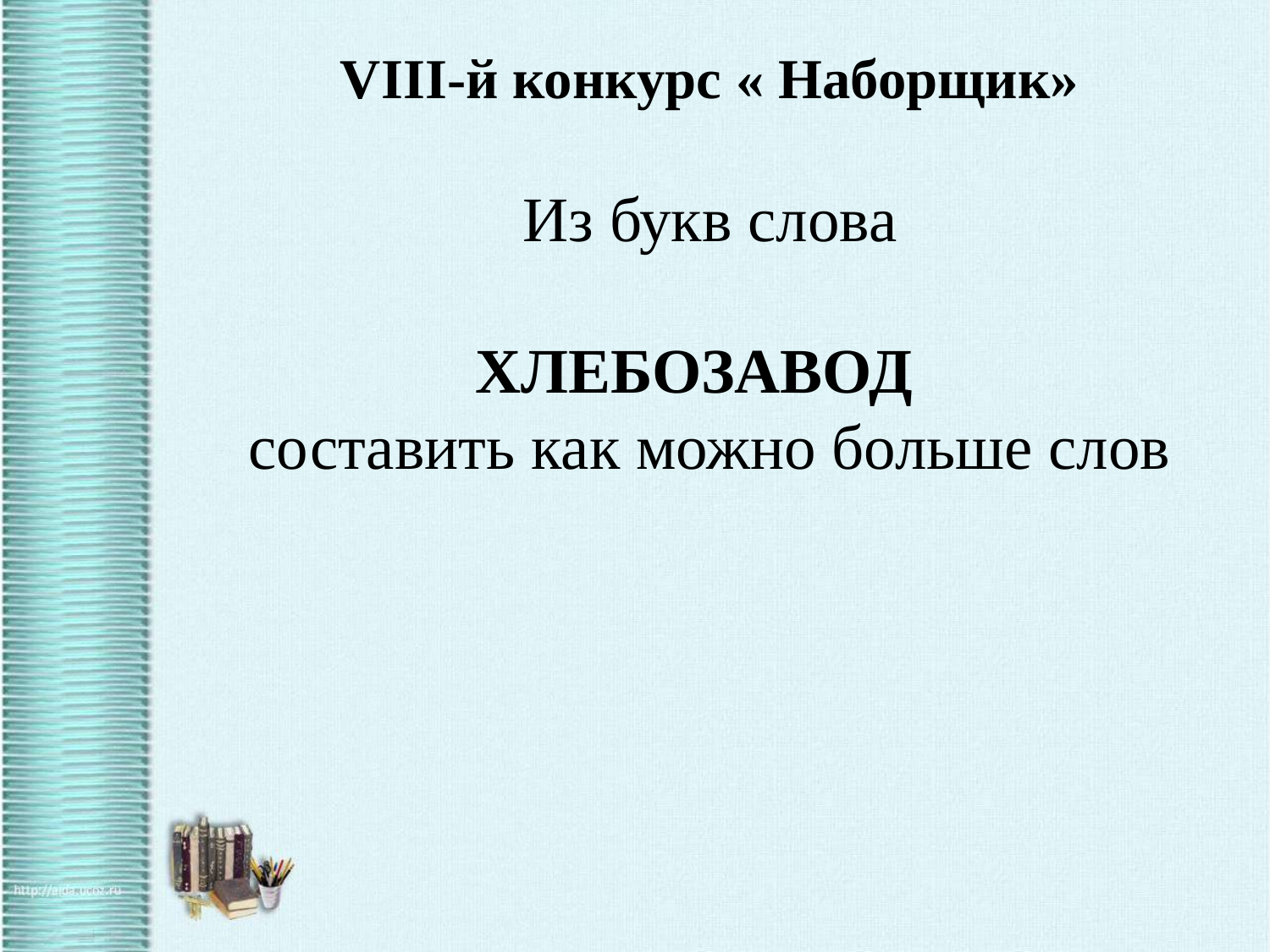

VIII-й конкурс « Наборщик»

Из букв слова

ХЛЕБОЗАВОД
составить как можно больше слов